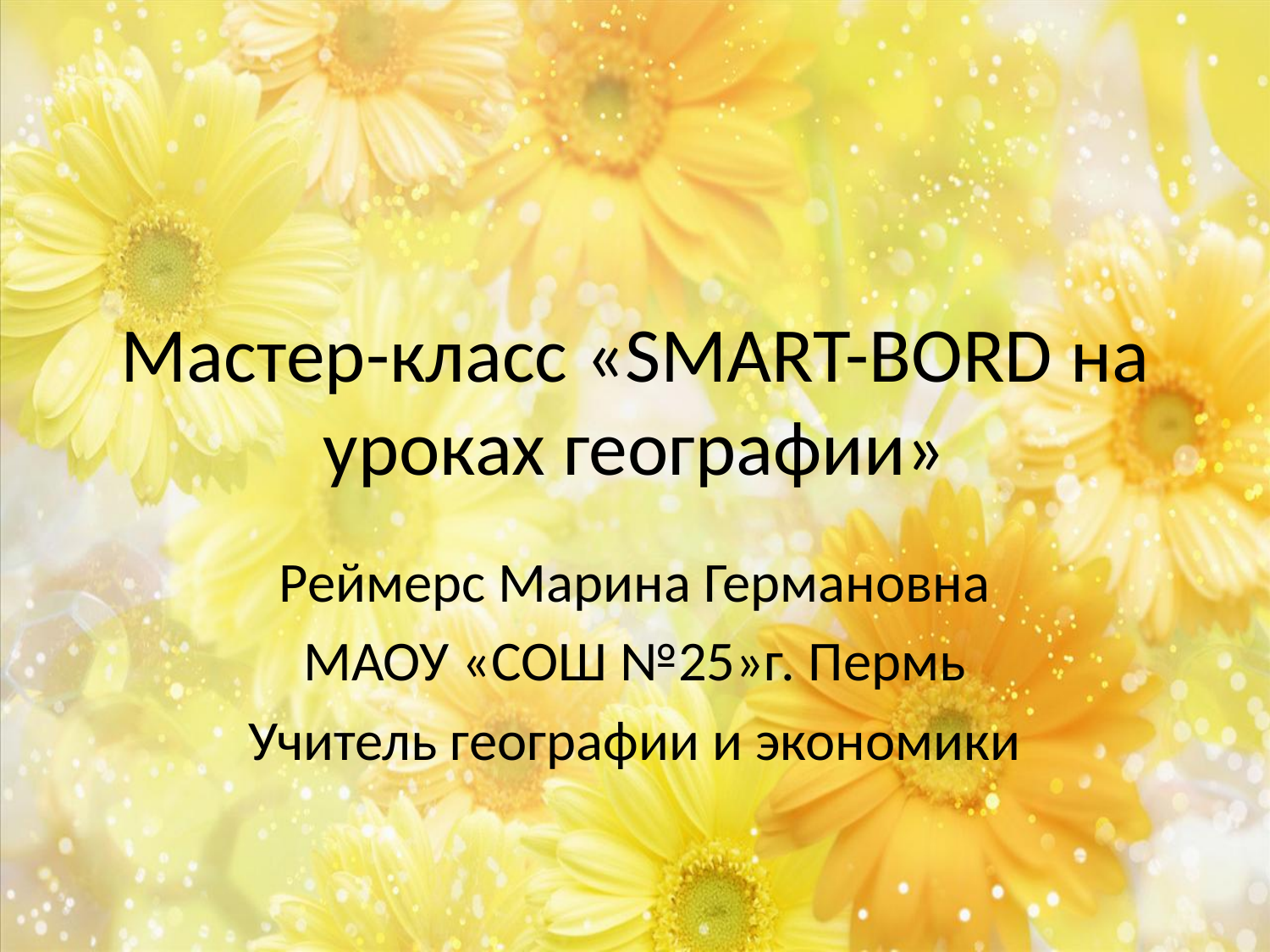

# Мастер-класс «SMART-BORD на уроках географии»
Реймерс Марина Германовна
МАОУ «СОШ №25»г. Пермь
Учитель географии и экономики